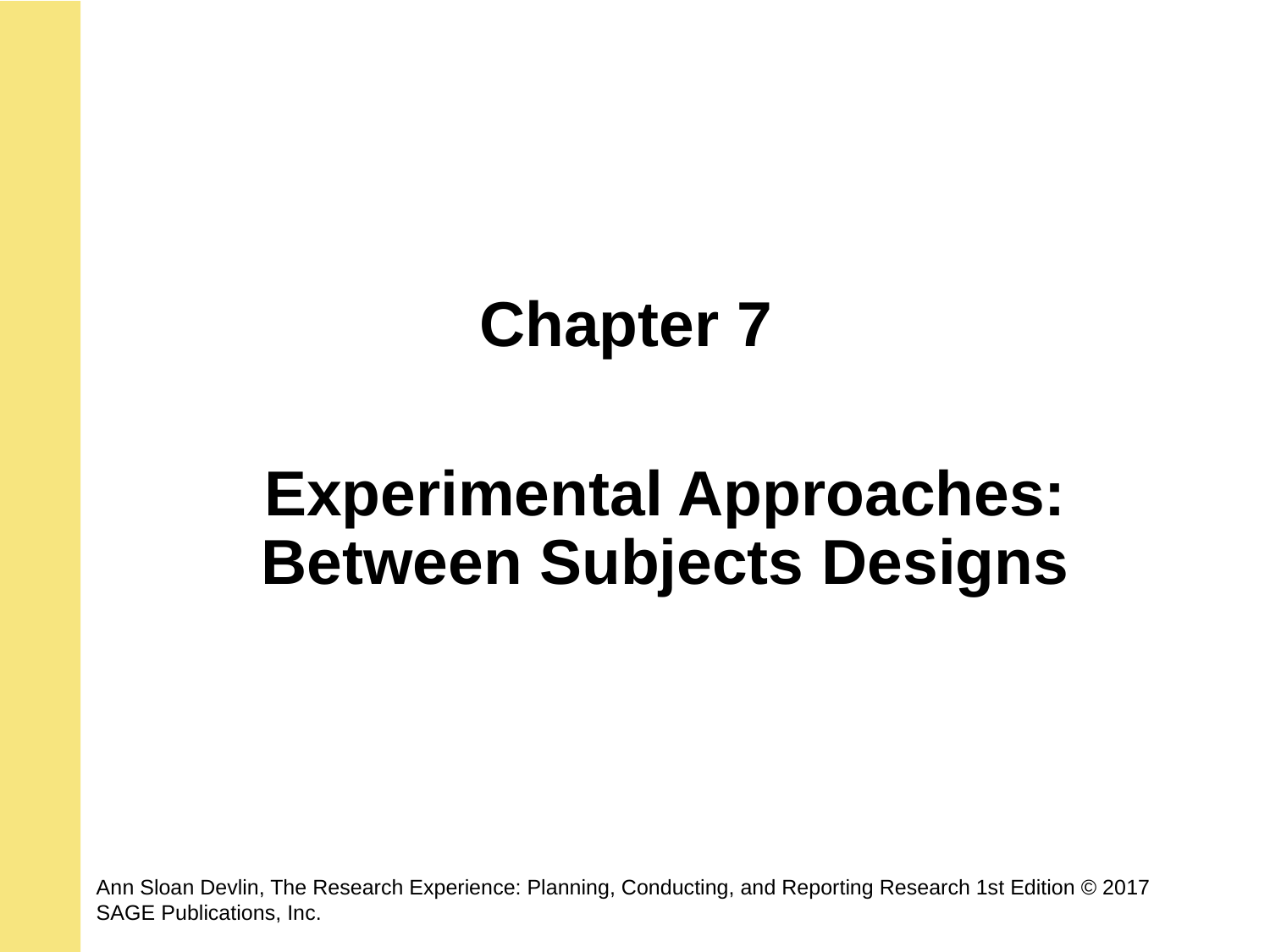

Chapter 7
Experimental Approaches: Between Subjects Designs